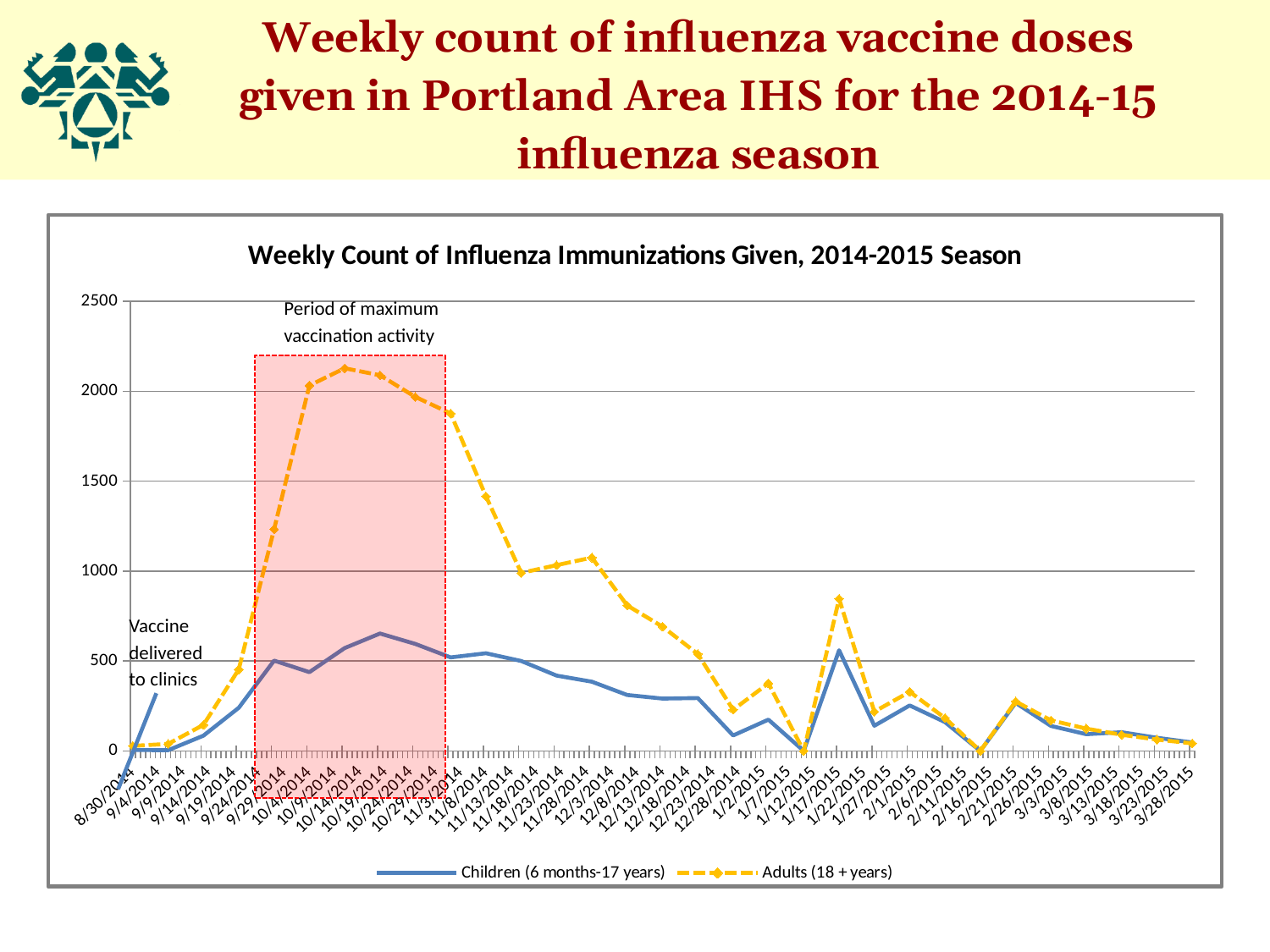

# Weekly count of influenza vaccine doses given in Portland Area IHS for the 2014-15 influenza season

### Chart: Weekly Count of Influenza Immunizations Given, 2014-2015 Season

| Category | Children (6 months-17 years) | Adults (18 + years) |
|---|---|---|
| 41881 | 5.0 | 28.0 |
| 41888 | 4.0 | 39.0 |
| 41895 | 85.0 | 145.0 |
| 41902 | 240.0 | 453.0 |
| 41909 | 502.0 | 1233.0 |
| 41916 | 438.0 | 2032.0 |
| 41923 | 572.0 | 2128.0 |
| 41930 | 653.0 | 2089.0 |
| 41937 | 595.0 | 1969.0 |
| 41944 | 520.0 | 1877.0 |
| 41951 | 543.0 | 1416.0 |
| 41958 | 500.0 | 990.0 |
| 41965 | 419.0 | 1033.0 |
| 41972 | 385.0 | 1075.0 |
| 41979 | 311.0 | 809.0 |
| 41986 | 291.0 | 691.0 |
| 41993 | 294.0 | 539.0 |
| 42000 | 86.0 | 229.0 |
| 42007 | 174.0 | 376.0 |
| 42014 | 0.0 | 0.0 |
| 42021 | 560.0 | 846.0 |
| 42028 | 140.0 | 218.0 |
| 42035 | 253.0 | 329.0 |
| 42042 | 160.0 | 183.0 |
| 42049 | 0.0 | 0.0 |
| 42056 | 267.0 | 275.0 |
| 42063 | 139.0 | 170.0 |
| 42070 | 93.0 | 124.0 |
| 42077 | 104.0 | 90.0 |
| 42084 | 73.0 | 63.0 |
| 42091 | 47.0 | 42.0 |
Period of maximum vaccination activity
Vaccine delivered to clinics